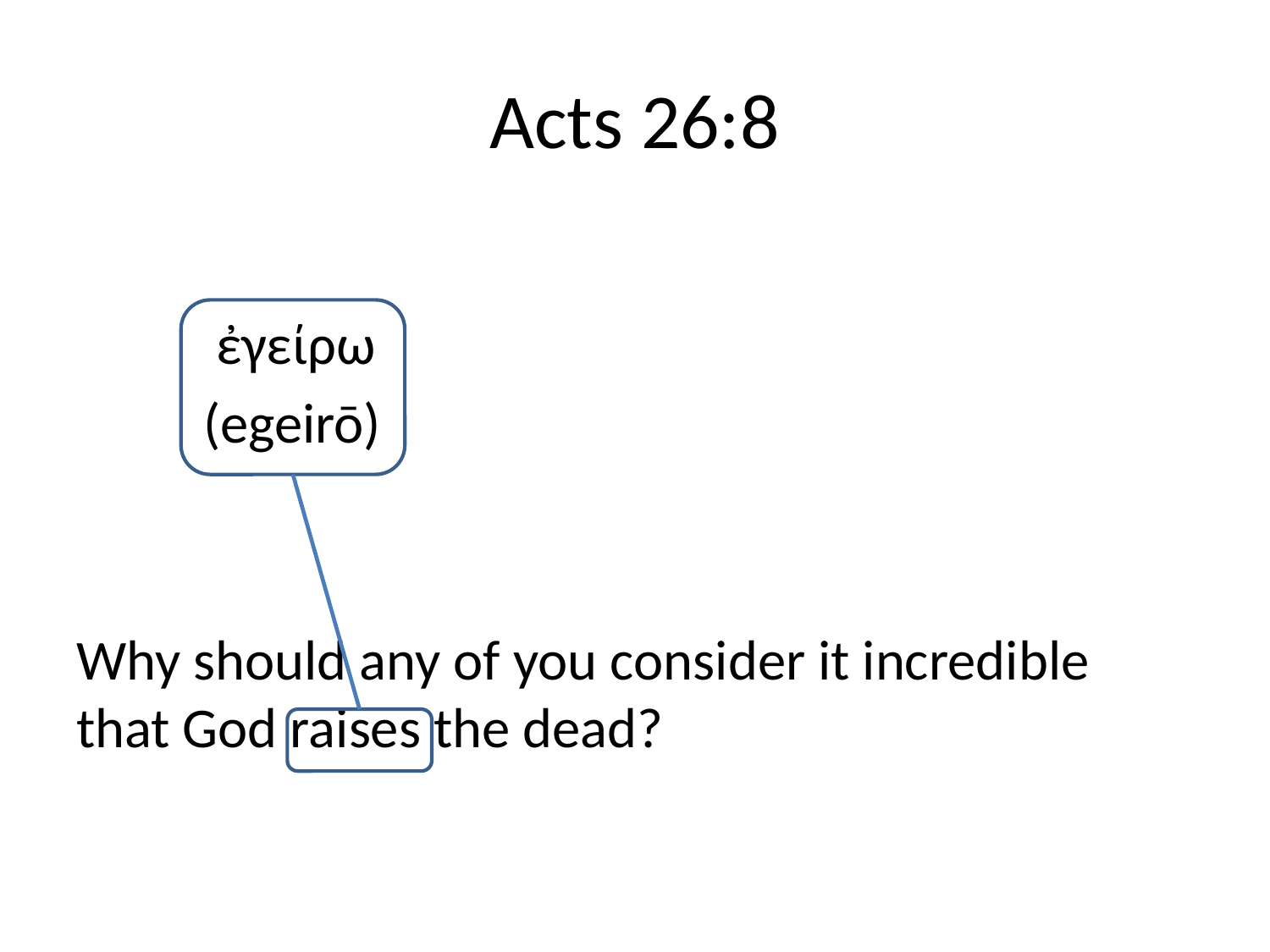

# Acts 26:8

	 ἐγείρω
	(egeirō)

Why should any of you consider it incredible that God raises the dead?